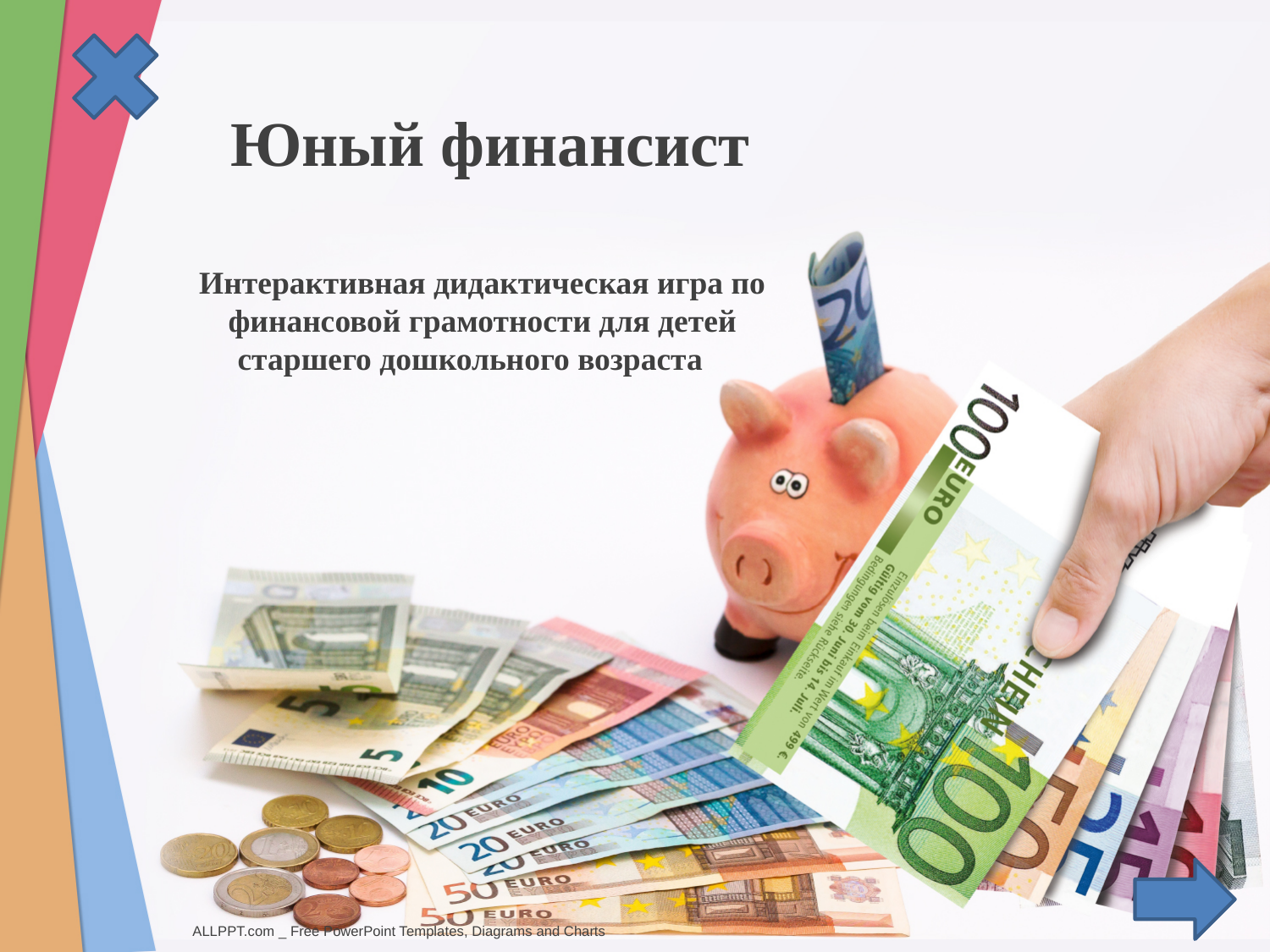

Юный финансист
Интерактивная дидактическая игра по финансовой грамотности для детей старшего дошкольного возраста

ALLPPT.com _ Free PowerPoint Templates, Diagrams and Charts